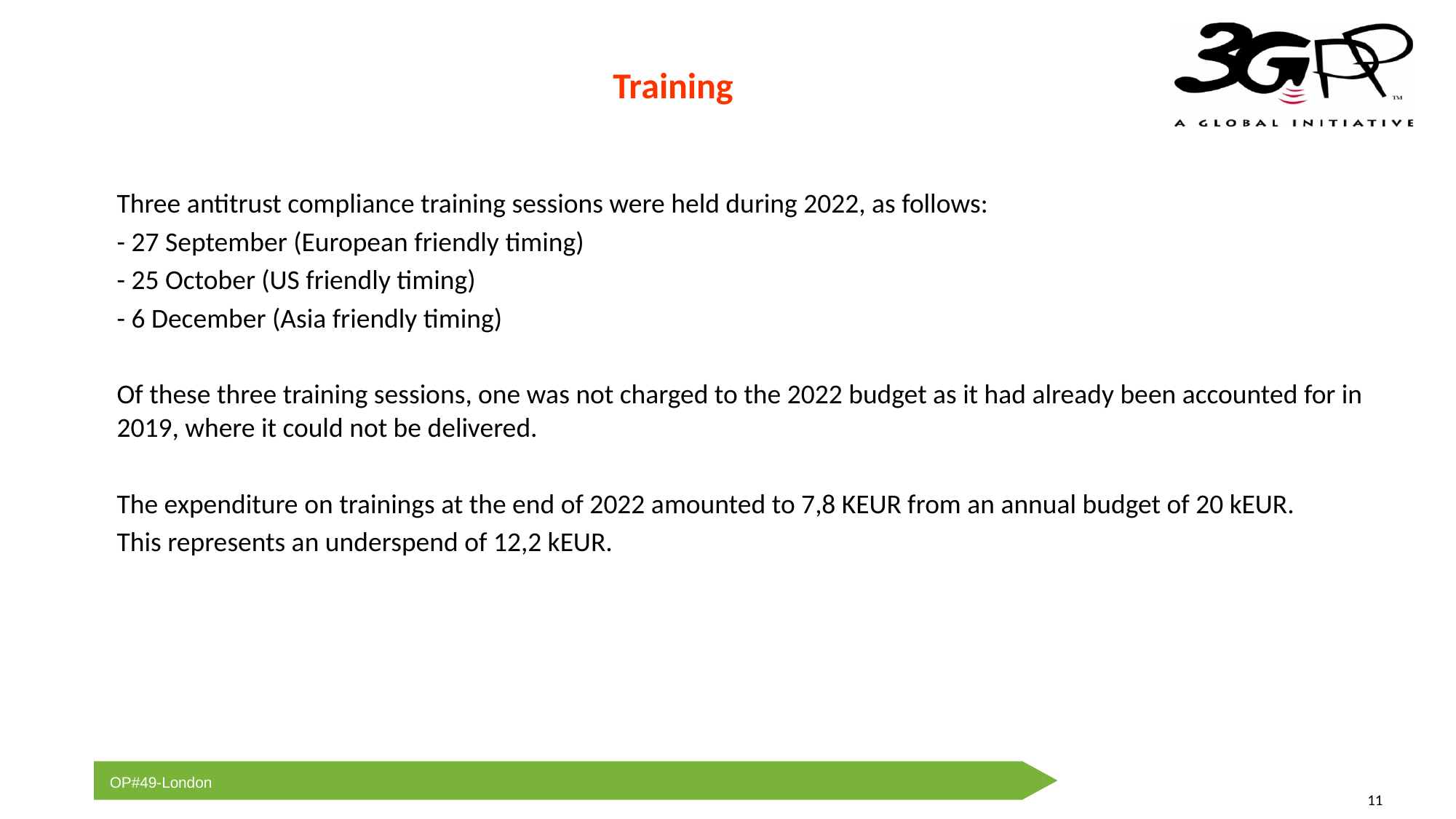

# Training

Three antitrust compliance training sessions were held during 2022, as follows:
- 27 September (European friendly timing)
- 25 October (US friendly timing)
- 6 December (Asia friendly timing)

Of these three training sessions, one was not charged to the 2022 budget as it had already been accounted for in 2019, where it could not be delivered.

The expenditure on trainings at the end of 2022 amounted to 7,8 KEUR from an annual budget of 20 kEUR.
This represents an underspend of 12,2 kEUR.